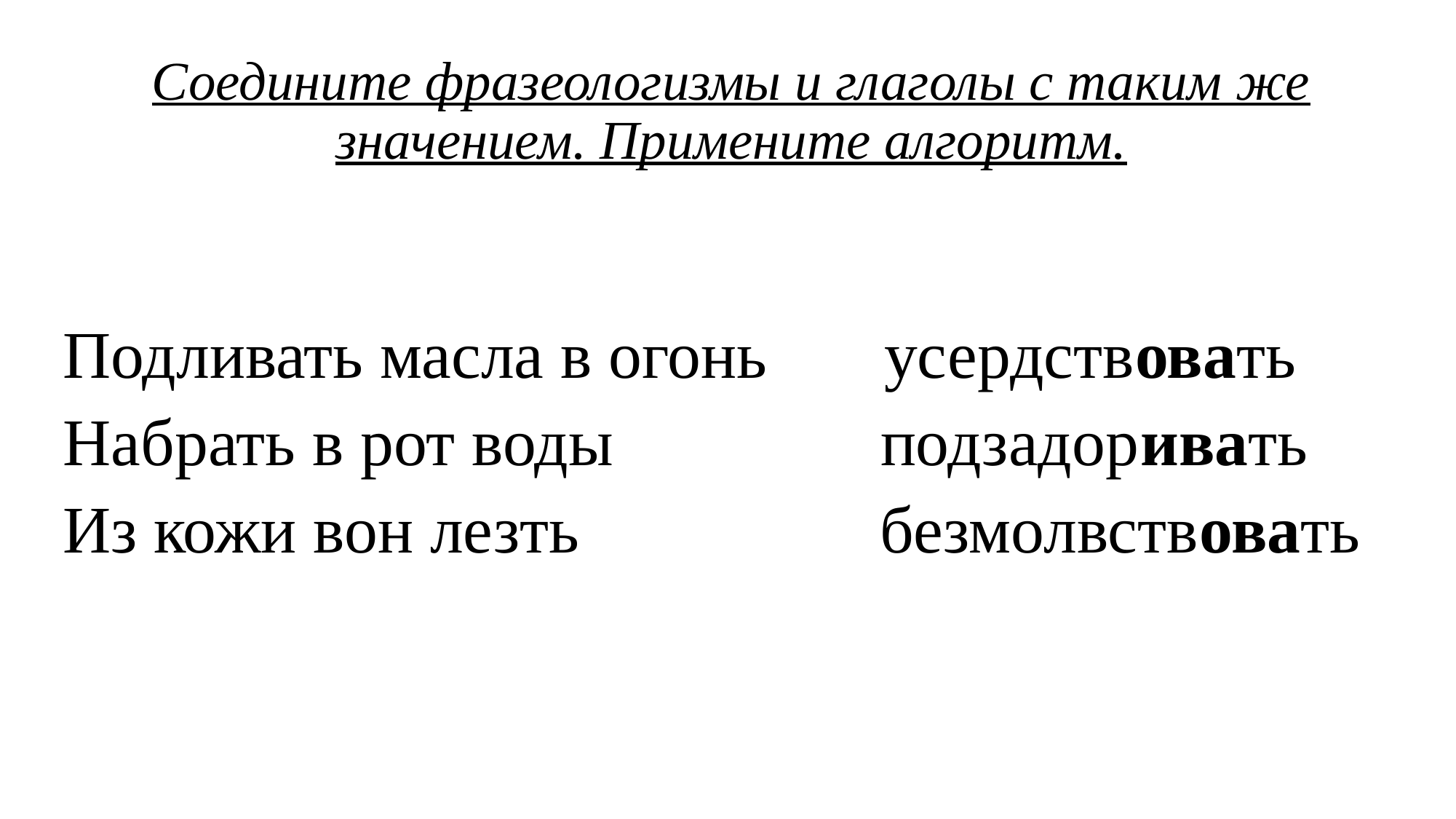

Соедините фразеологизмы и глаголы с таким же значением. Примените алгоритм.

Подливать масла в огонь       усердствовать
Набрать в рот воды                подзадоривать
Из кожи вон лезть                  безмолвствовать